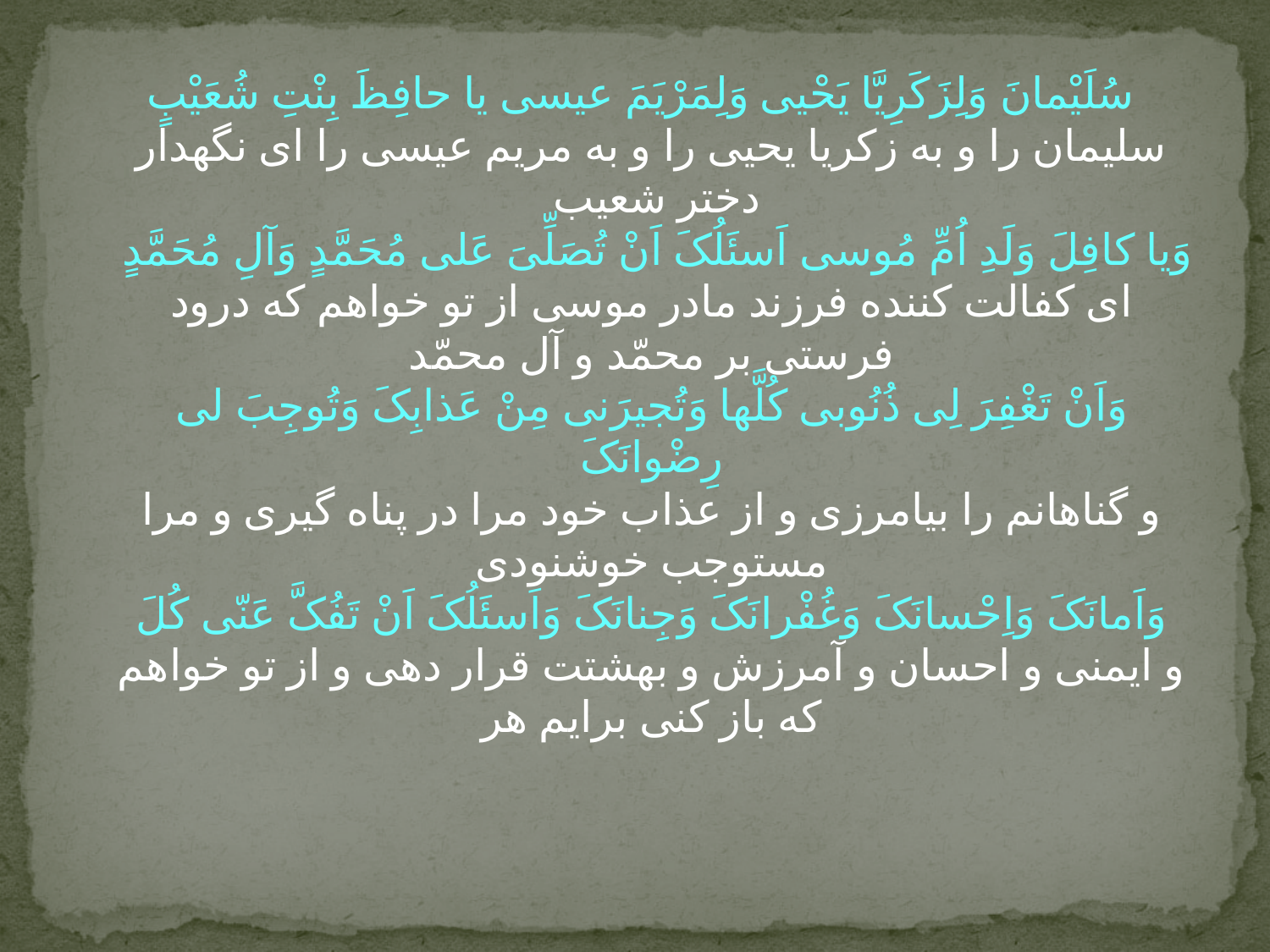

#
سُلَیْمانَ وَلِزَکَرِیَّا یَحْیى‏ وَلِمَرْیَمَ عیسى‏ یا حافِظَ بِنْتِ شُعَیْبٍ
سلیمان را و به زکریا یحیى را و به مریم عیسى را اى نگهدار دختر شعیب
وَیا کافِلَ وَلَدِ اُمِّ مُوسى‏ اَسئَلُکَ اَنْ تُصَلِّىَ عَلى‏ مُحَمَّدٍ وَآلِ مُحَمَّدٍ
اى‏ کفالت کننده فرزند مادر موسى از تو خواهم که درود فرستى بر محمّد و آل محمّد
وَاَنْ‏ تَغْفِرَ لِى‏ ذُنُوبى‏ کُلَّها وَتُجیرَنى‏ مِنْ عَذابِکَ وَتُوجِبَ لى‏ رِضْوانَکَ
و گناهانم را بیامرزى و از عذاب خود مرا در پناه ‏گیرى و مرا مستوجب خوشنودى‏
وَاَمانَکَ وَاِحْسانَکَ وَغُفْرانَکَ وَجِنانَکَ وَاَسئَلُکَ اَنْ تَفُکَّ عَنّى‏ کُلَ‏
و ایمنى و احسان و آمرزش و بهشتت قرار دهى و از تو خواهم که باز کنى برایم هر